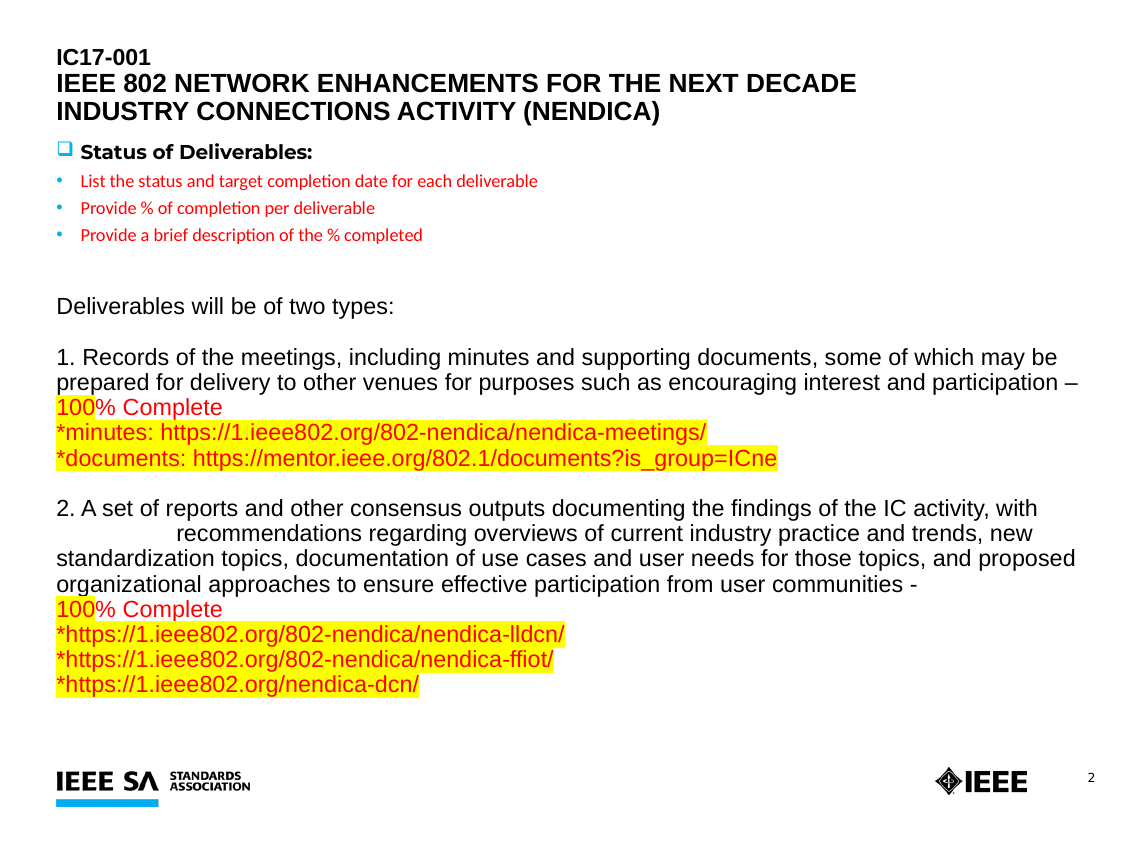

# IC17-001 IEEE 802 Network Enhancements for the Next Decade Industry Connections Activity (Nendica)
Status of Deliverables:
List the status and target completion date for each deliverable
Provide % of completion per deliverable
Provide a brief description of the % completed

Deliverables will be of two types:

1. Records of the meetings, including minutes and supporting documents, some of which may be prepared for delivery to other venues for purposes such as encouraging interest and participation –
100% Complete
*minutes: https://1.ieee802.org/802-nendica/nendica-meetings/
*documents: https://mentor.ieee.org/802.1/documents?is_group=ICne

2. A set of reports and other consensus outputs documenting the findings of the IC activity, with	recommendations regarding overviews of current industry practice and trends, new standardization topics, documentation of use cases and user needs for those topics, and proposed organizational approaches to ensure effective participation from user communities -	  100% Complete
*https://1.ieee802.org/802-nendica/nendica-lldcn/
*https://1.ieee802.org/802-nendica/nendica-ffiot/
*https://1.ieee802.org/nendica-dcn/

2